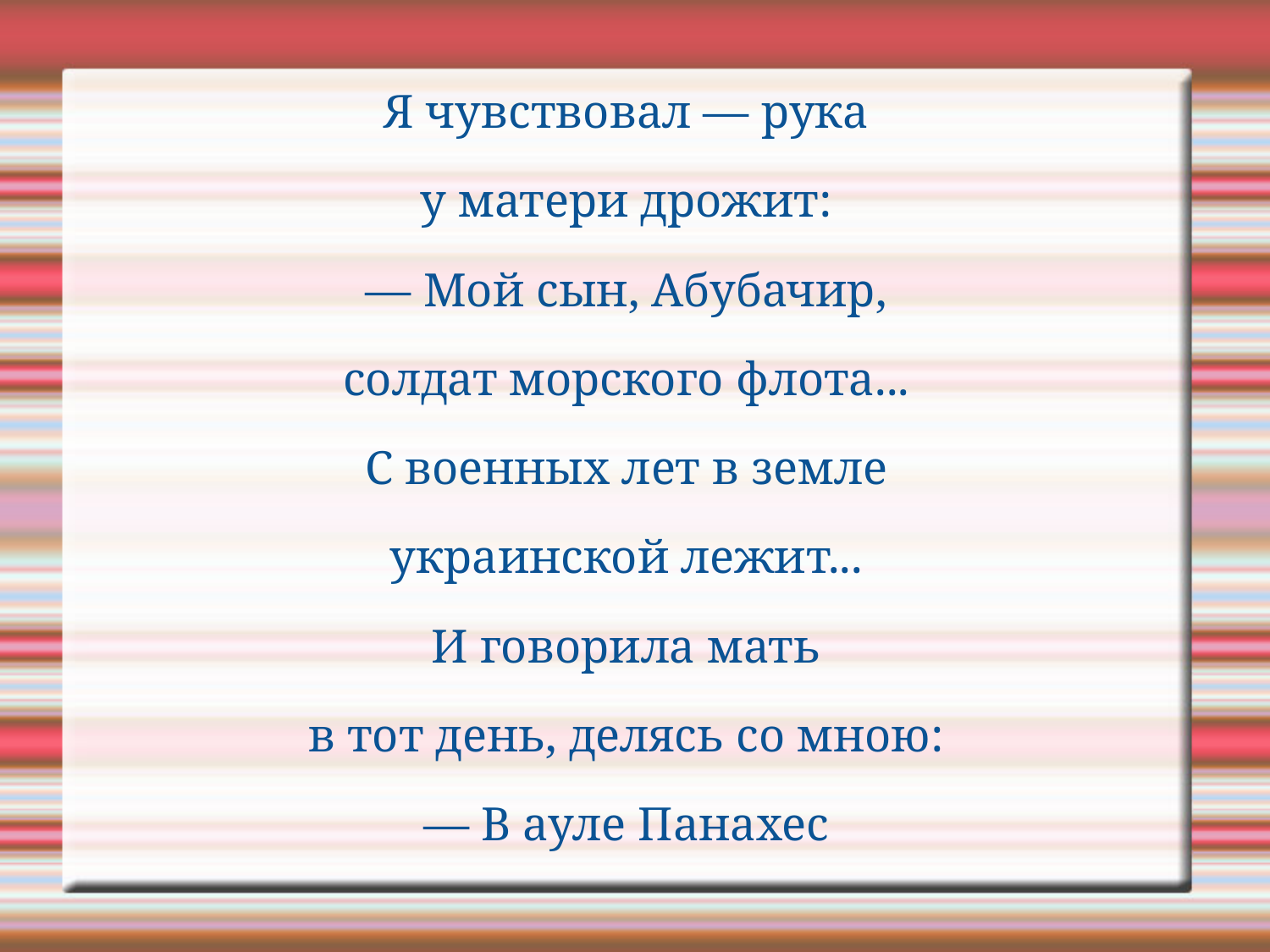

Я чувствовал — рука
у матери дрожит:
— Мой сын, Абубачир,
солдат морского флота...
С военных лет в земле
украинской лежит...
И говорила мать
в тот день, делясь со мною:
— В ауле Панахес